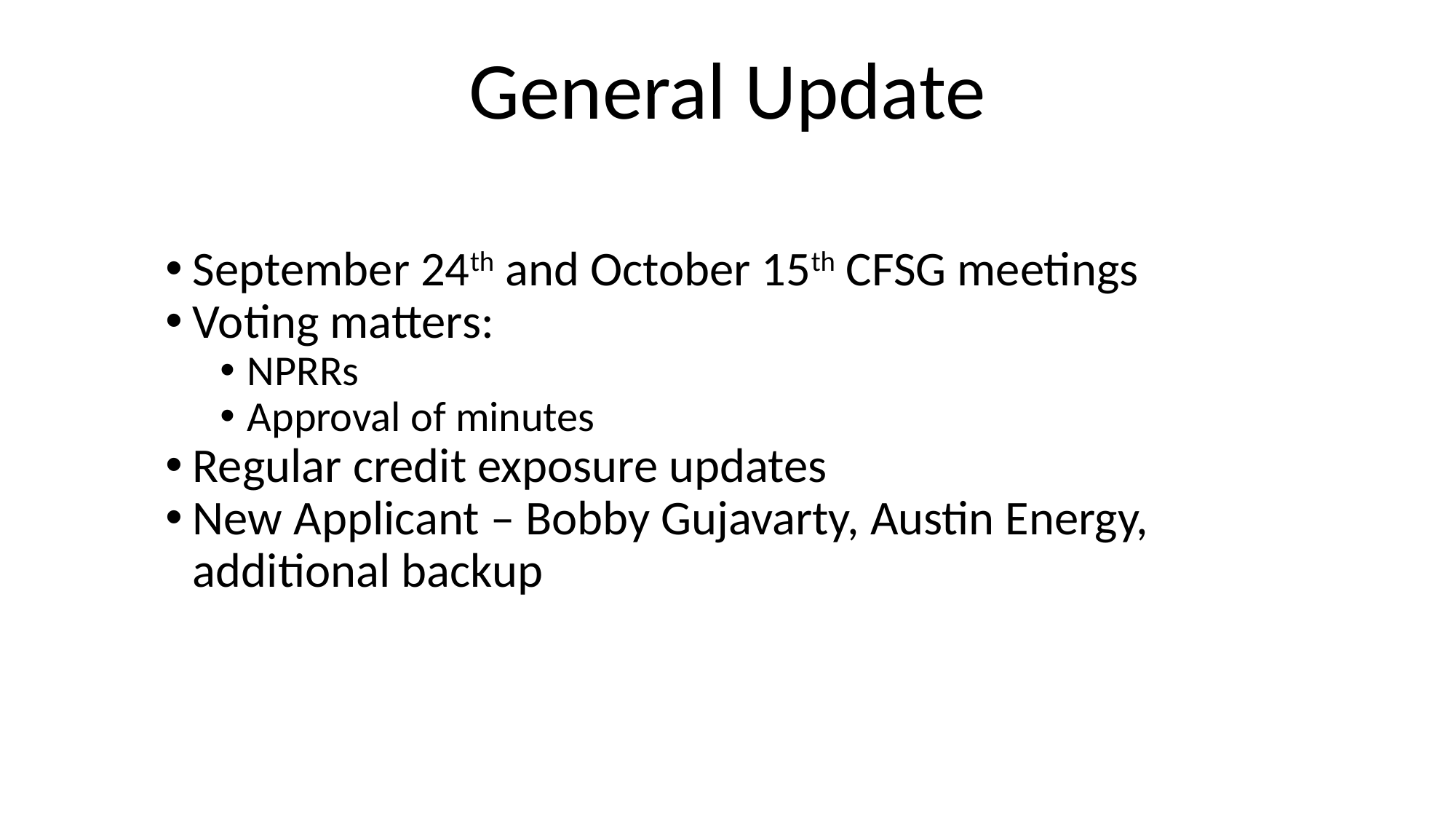

# General Update
September 24th and October 15th CFSG meetings
Voting matters:
NPRRs
Approval of minutes
Regular credit exposure updates
New Applicant – Bobby Gujavarty, Austin Energy, additional backup